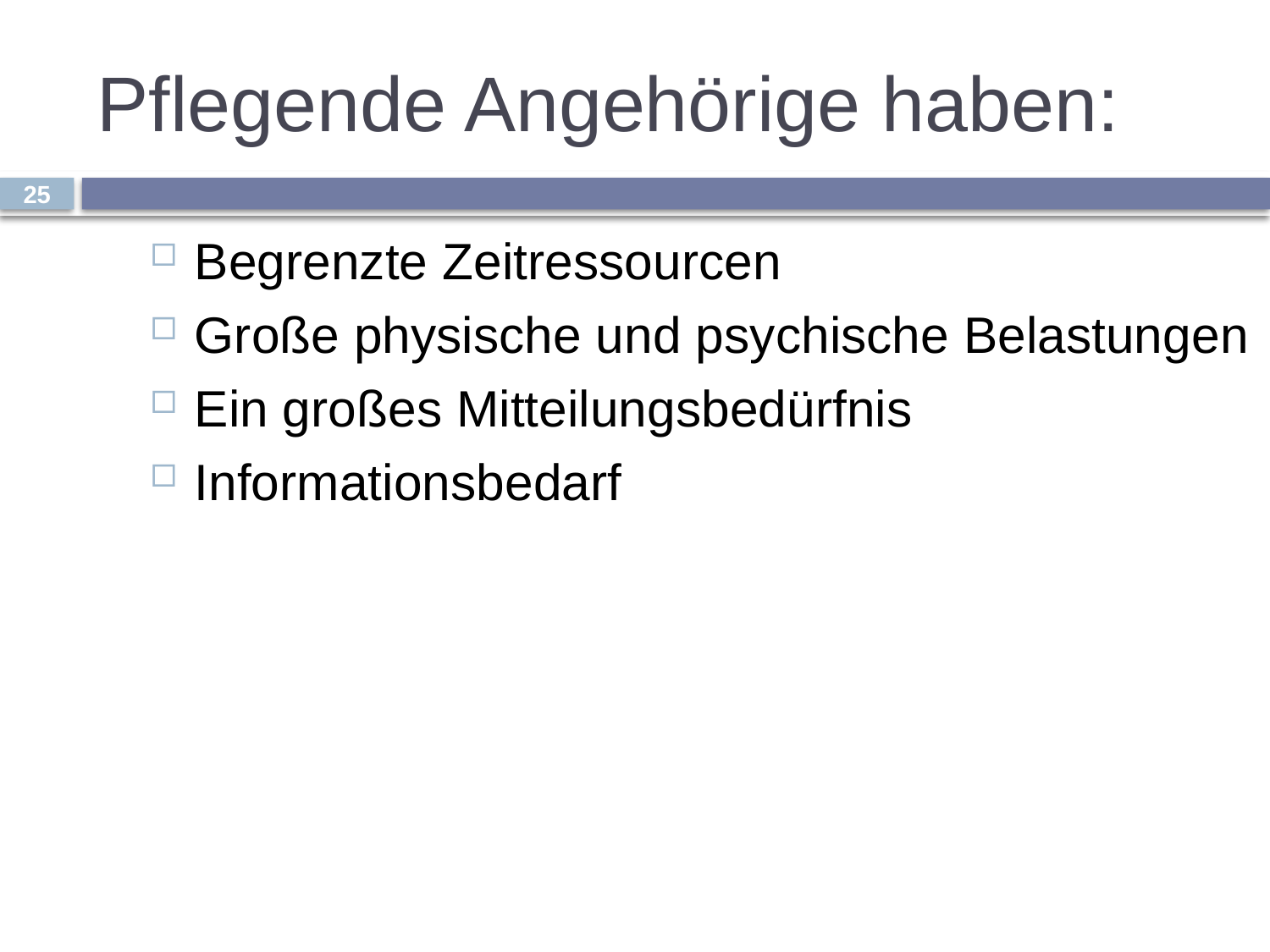

# Pflegende Angehörige haben:
25
Begrenzte Zeitressourcen
Große physische und psychische Belastungen
Ein großes Mitteilungsbedürfnis
Informationsbedarf